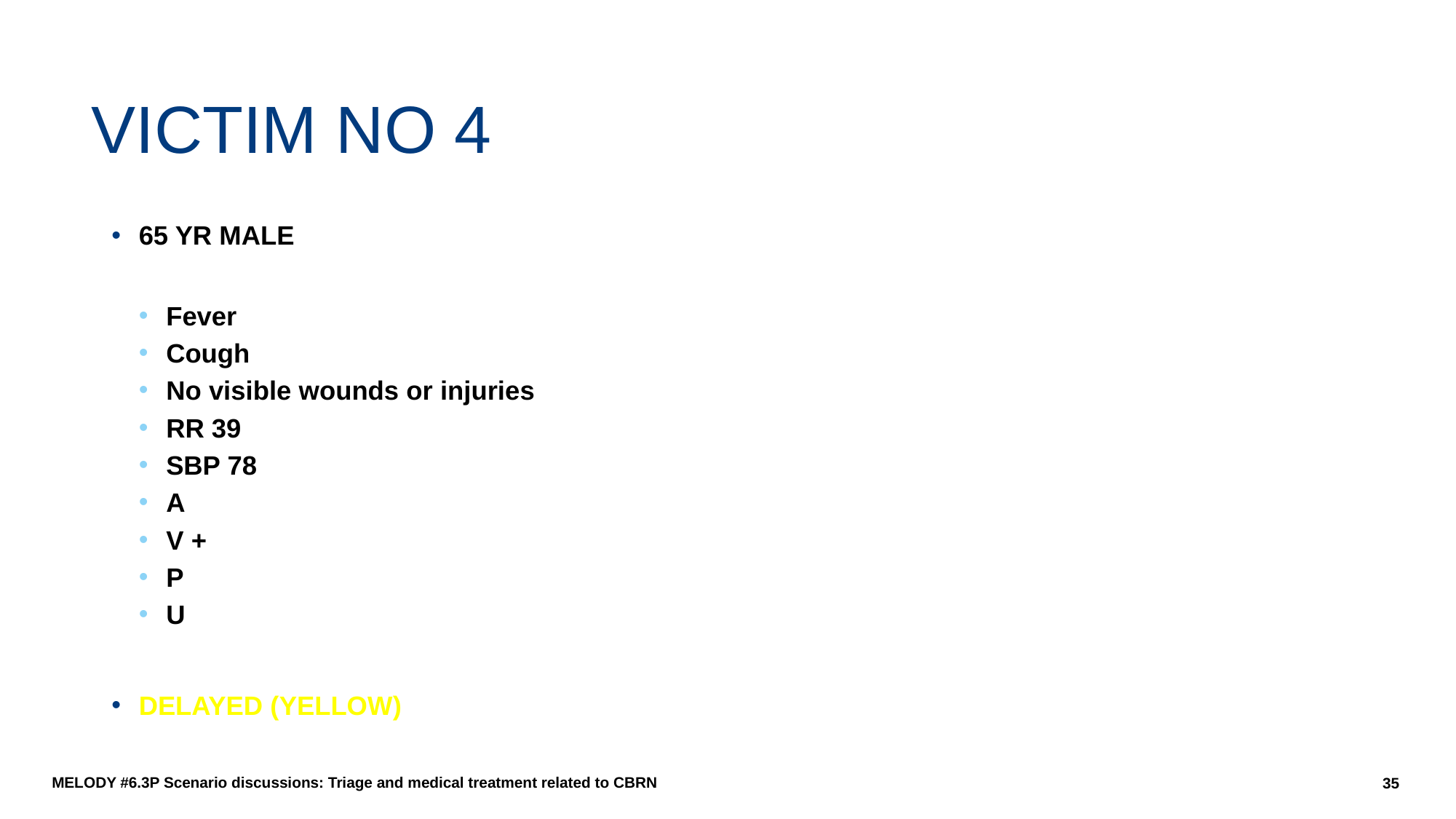

# VICTIM NO 4
65 YR MALE

Fever
Cough
No visible wounds or injuries
RR 39
SBP 78
A
V +
P
U

DELAYED (YELLOW)

MELODY #6.3P Scenario discussions: Triage and medical treatment related to CBRN
35